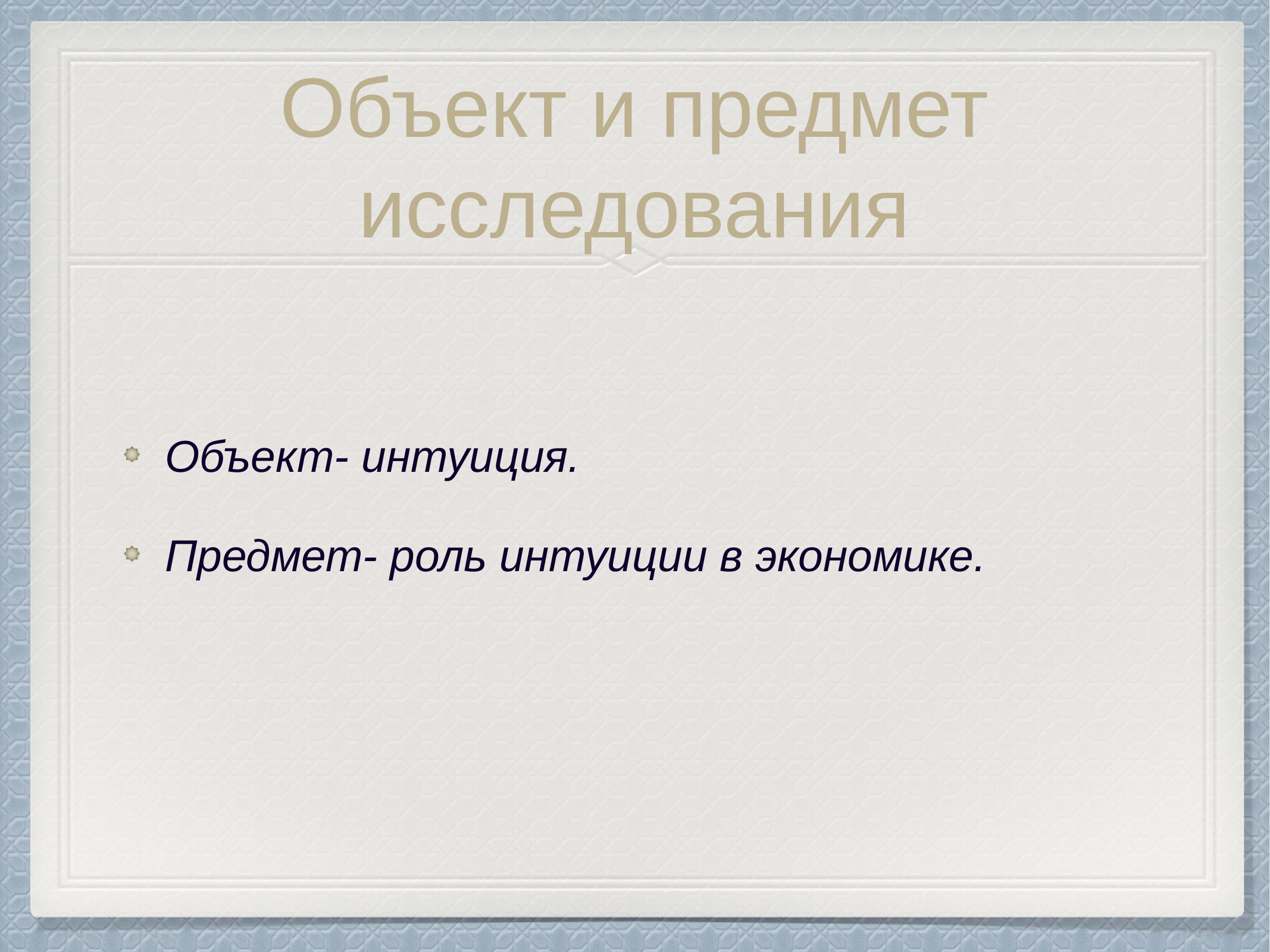

# Объект и предмет исследования
Объект- интуиция.
Предмет- роль интуиции в экономике.